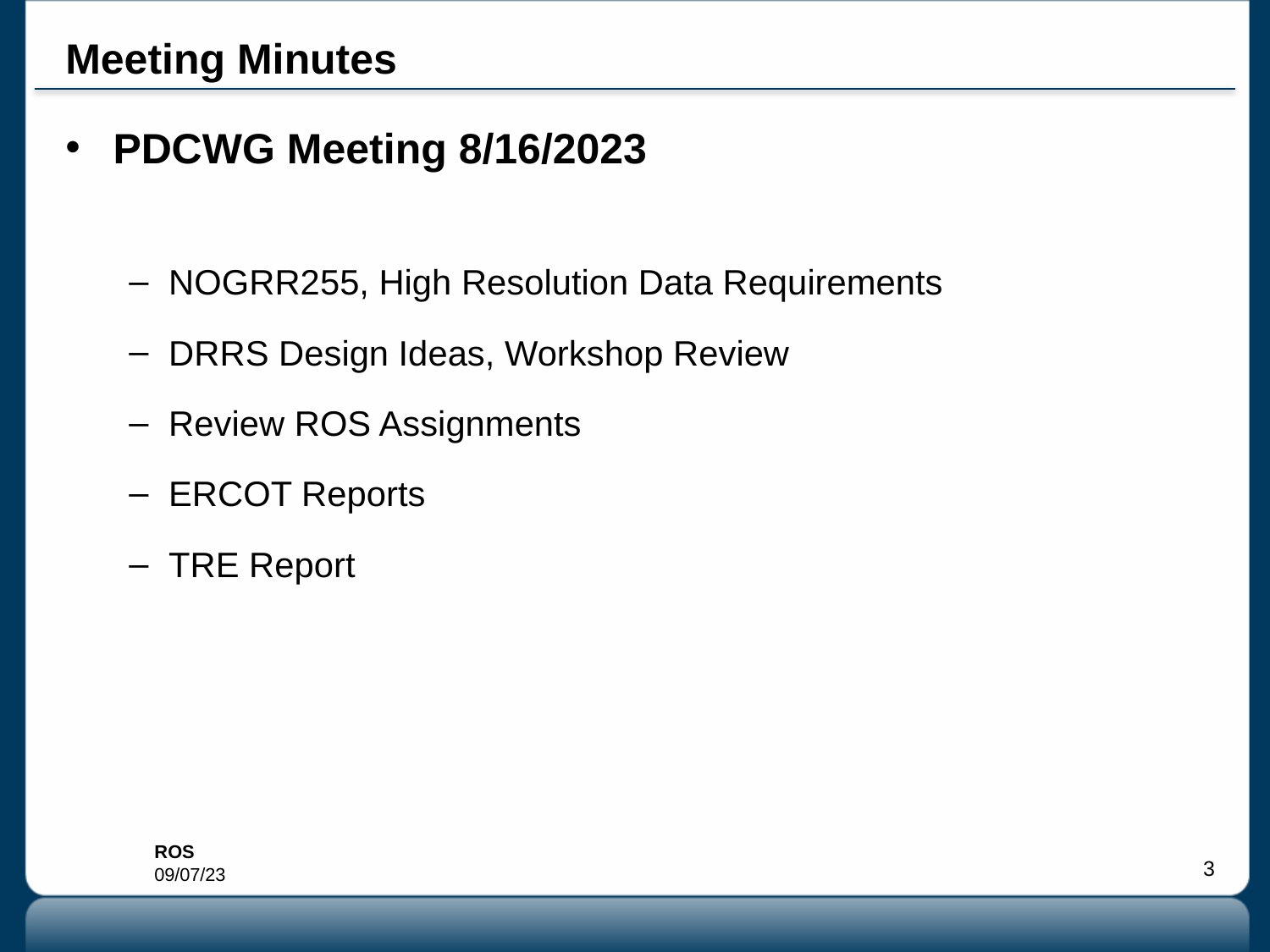

# Meeting Minutes
PDCWG Meeting 8/16/2023

NOGRR255, High Resolution Data Requirements
DRRS Design Ideas, Workshop Review
Review ROS Assignments
ERCOT Reports
TRE Report